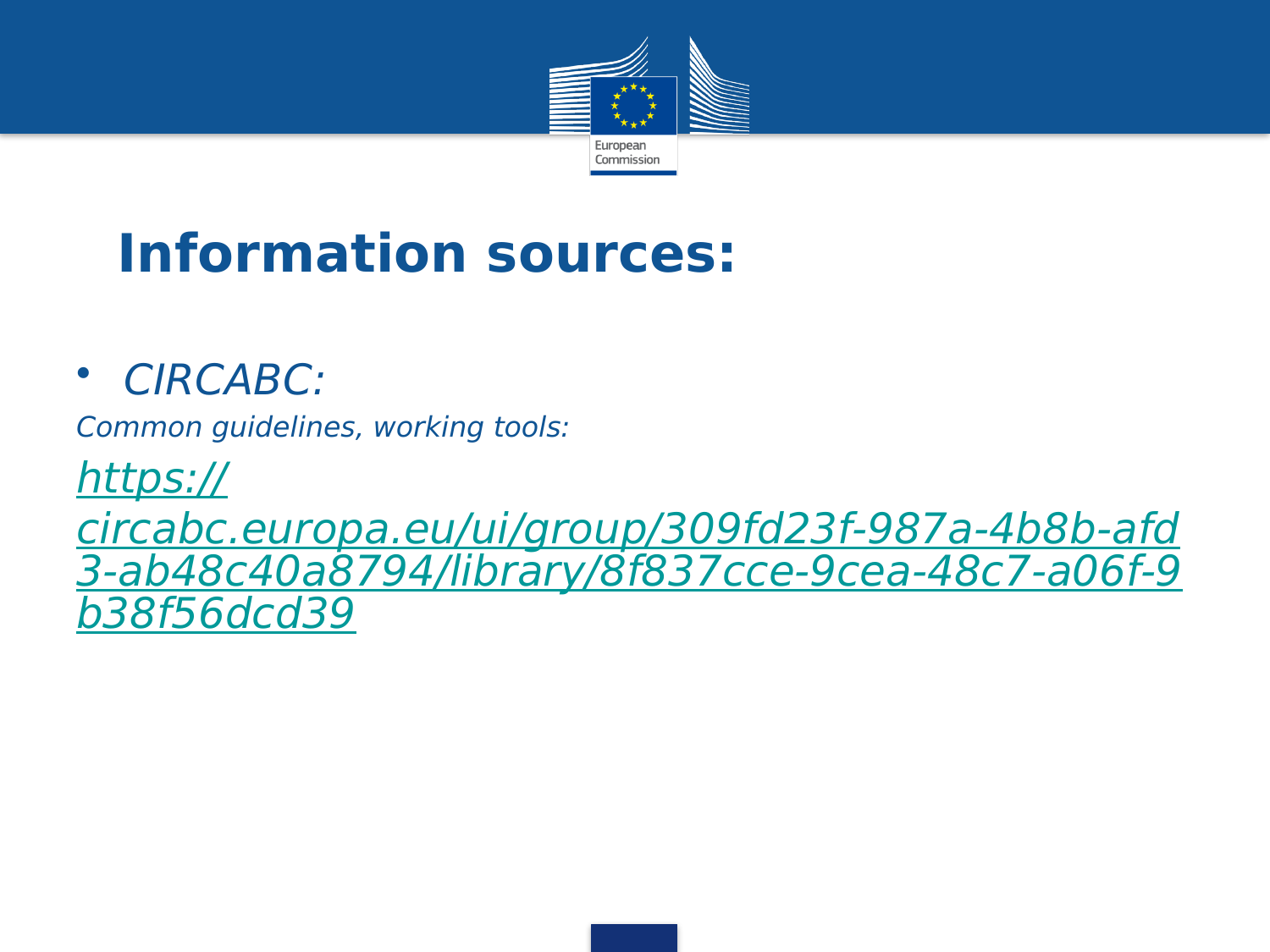

# Information sources:
CIRCABC:
Common guidelines, working tools:
https://circabc.europa.eu/ui/group/309fd23f-987a-4b8b-afd3-ab48c40a8794/library/8f837cce-9cea-48c7-a06f-9b38f56dcd39